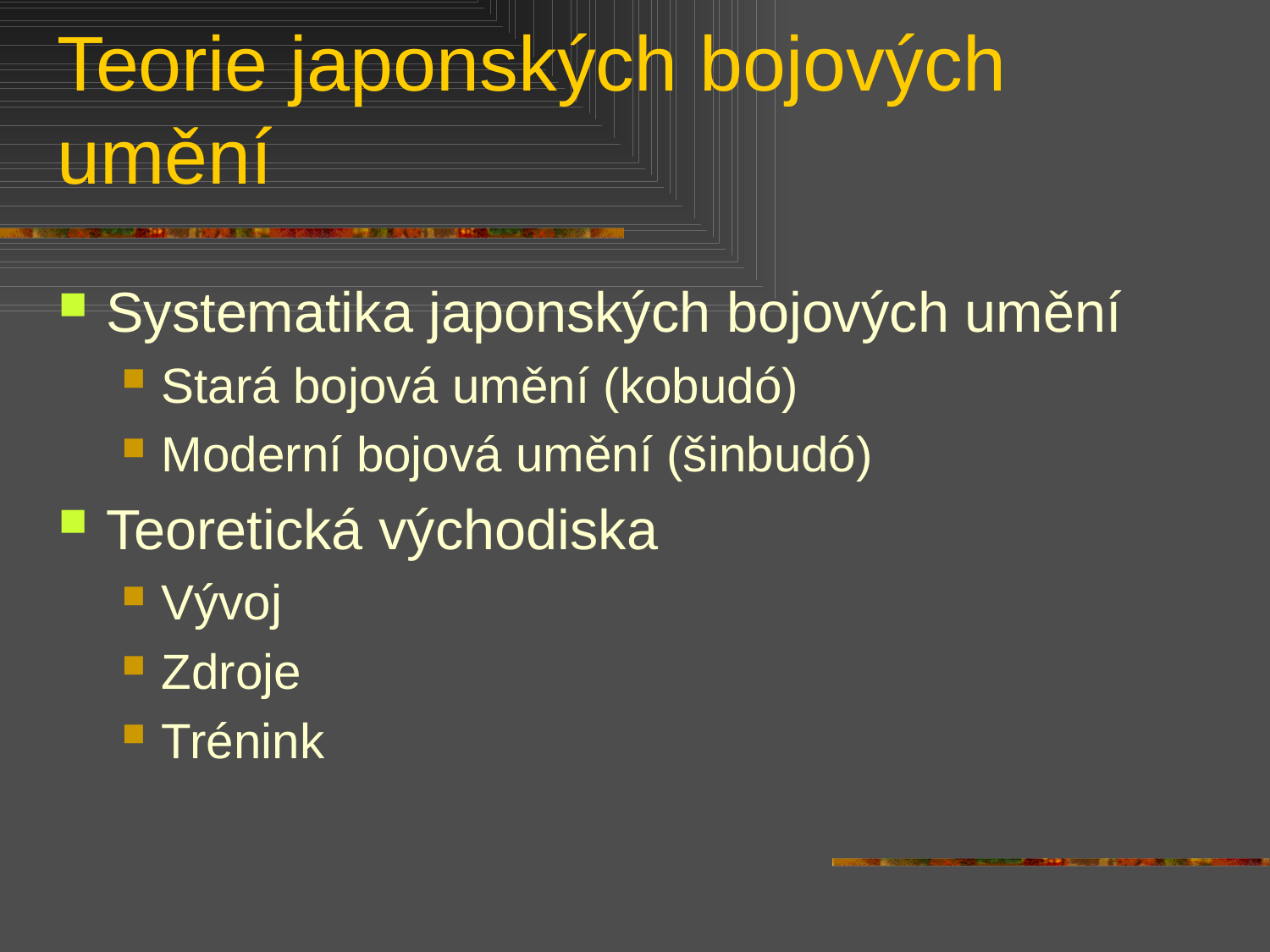

# Teorie japonských bojových umění
Systematika japonských bojových umění
Stará bojová umění (kobudó)
Moderní bojová umění (šinbudó)
Teoretická východiska
Vývoj
Zdroje
Trénink